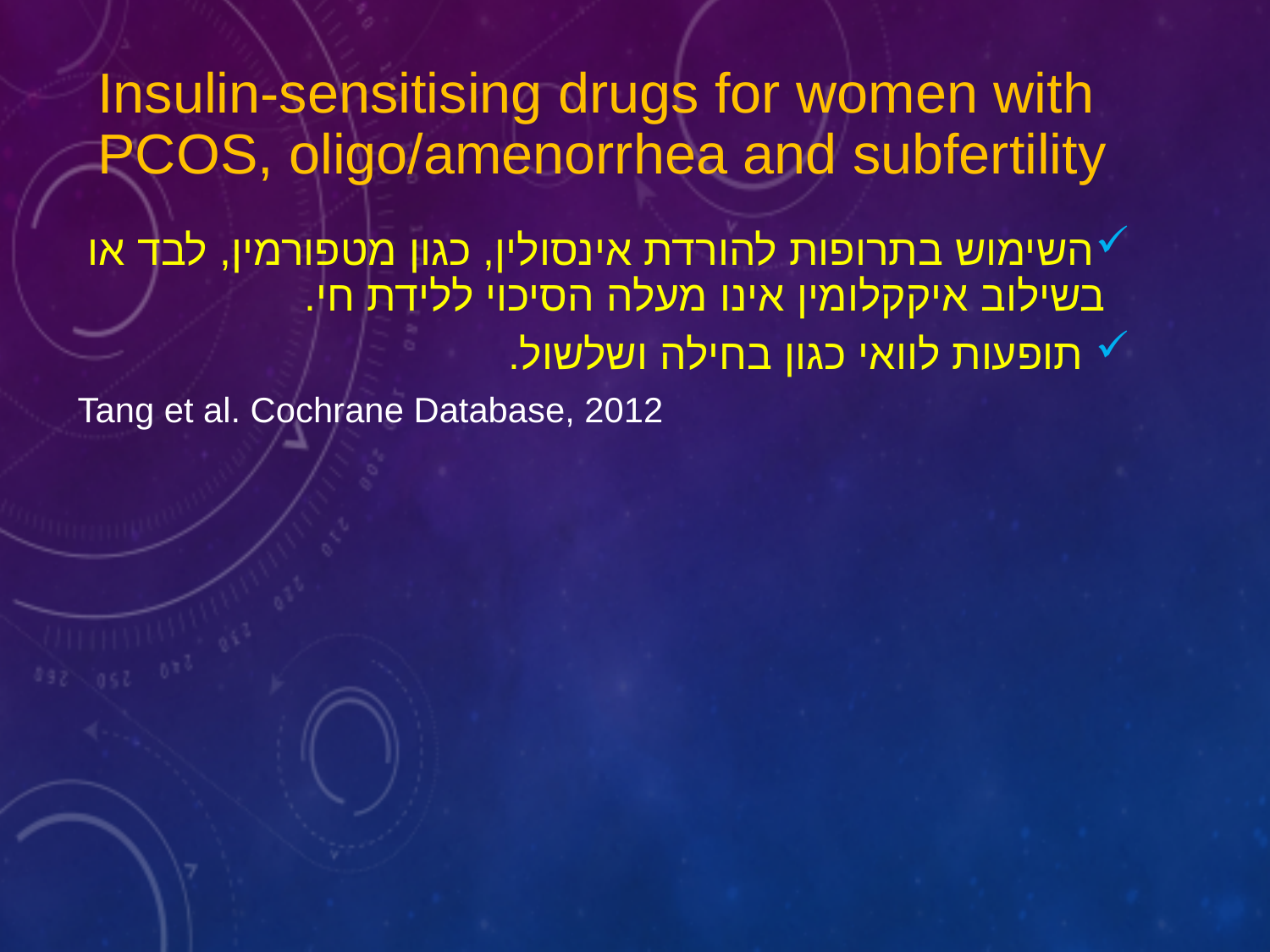

Insulin-sensitising drugs for women with PCOS, oligo/amenorrhea and subfertility
השימוש בתרופות להורדת אינסולין, כגון מטפורמין, לבד או בשילוב איקקלומין אינו מעלה הסיכוי ללידת חי.
 תופעות לוואי כגון בחילה ושלשול.
Tang et al. Cochrane Database, 2012